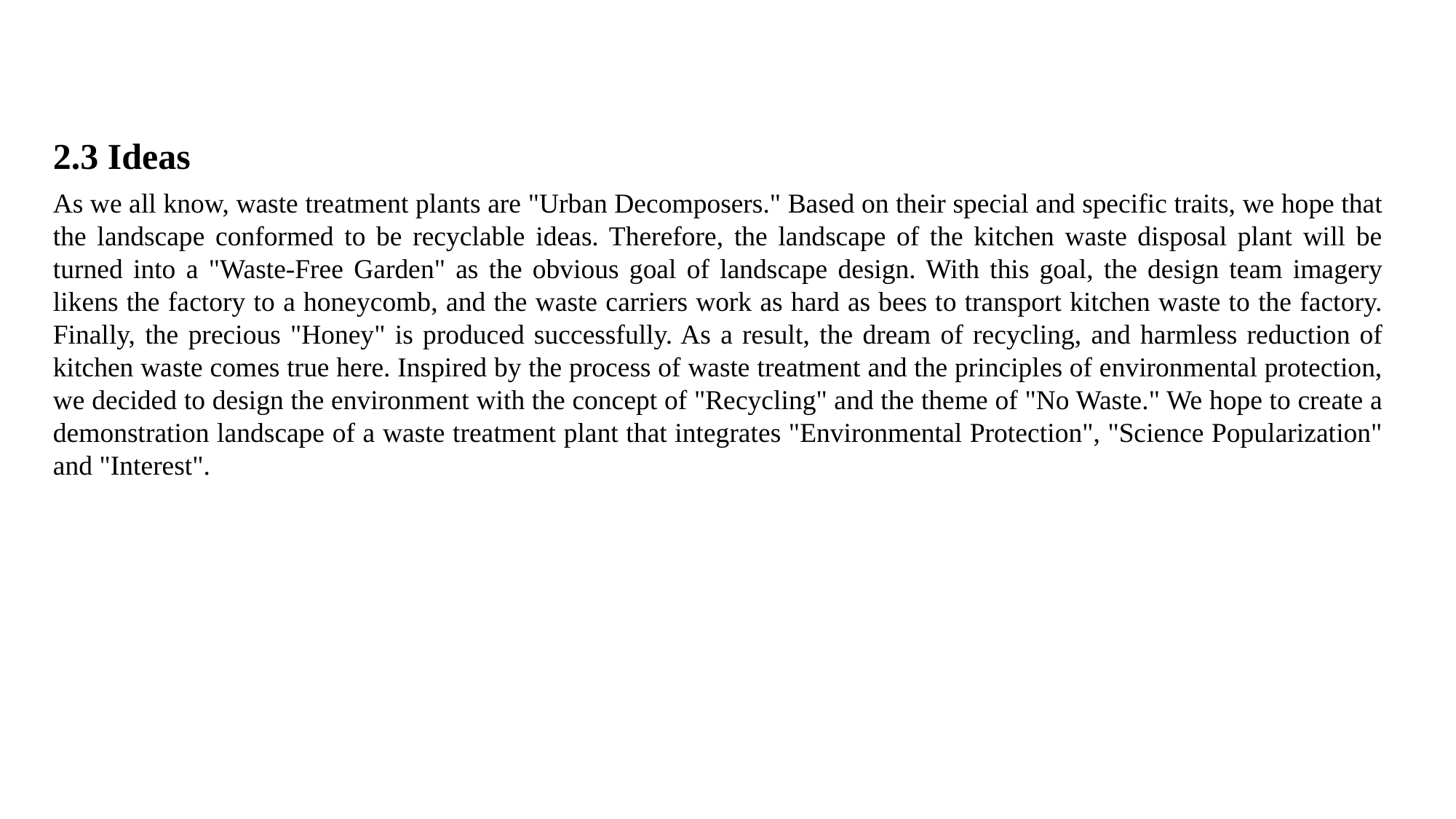

2.3 Ideas
As we all know, waste treatment plants are "Urban Decomposers." Based on their special and specific traits, we hope that the landscape conformed to be recyclable ideas. Therefore, the landscape of the kitchen waste disposal plant will be turned into a "Waste-Free Garden" as the obvious goal of landscape design. With this goal, the design team imagery likens the factory to a honeycomb, and the waste carriers work as hard as bees to transport kitchen waste to the factory. Finally, the precious "Honey" is produced successfully. As a result, the dream of recycling, and harmless reduction of kitchen waste comes true here. Inspired by the process of waste treatment and the principles of environmental protection, we decided to design the environment with the concept of "Recycling" and the theme of "No Waste." We hope to create a demonstration landscape of a waste treatment plant that integrates "Environmental Protection", "Science Popularization" and "Interest".